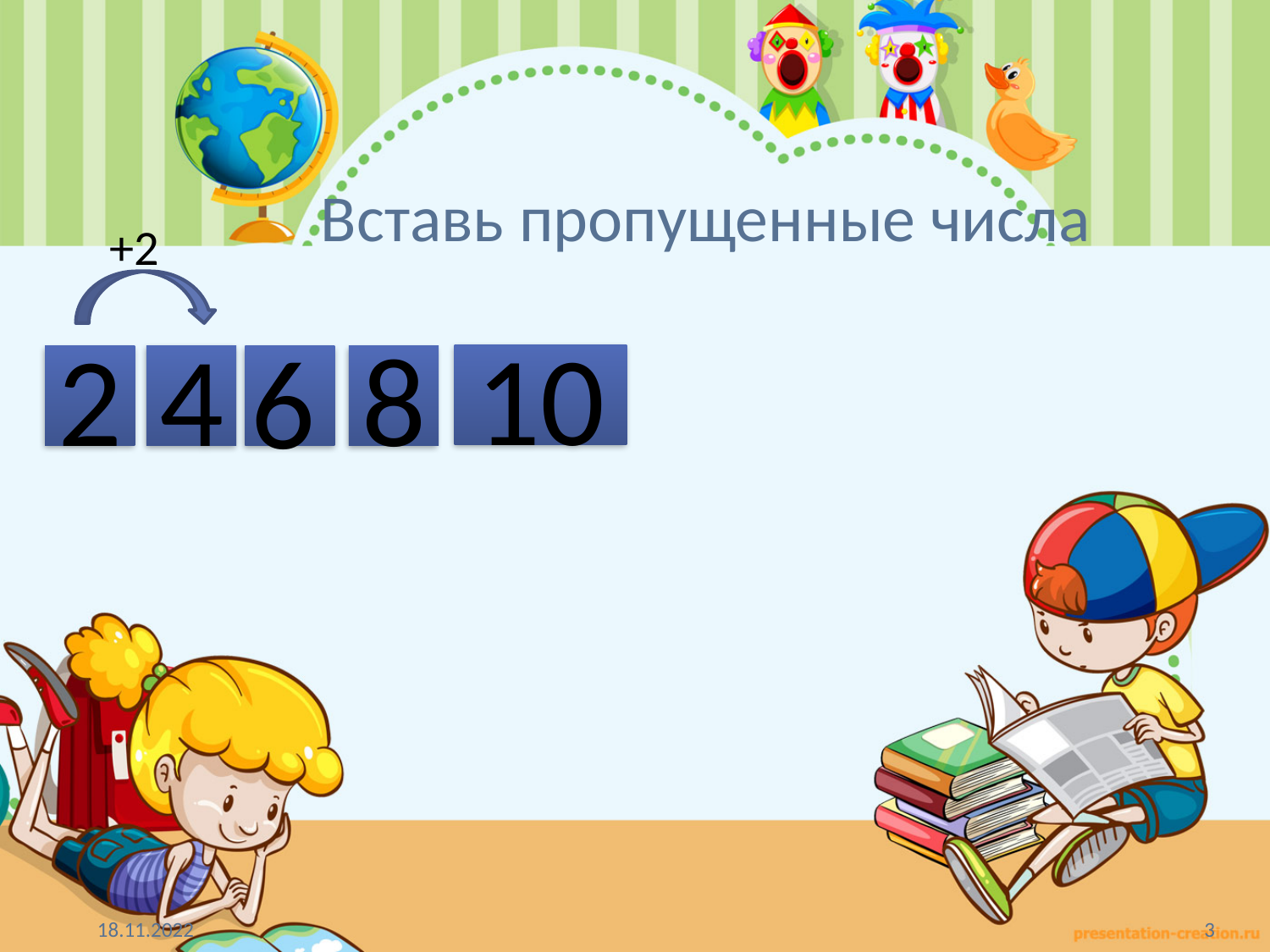

# Вставь пропущенные числа
+2

10
4
8

2

6